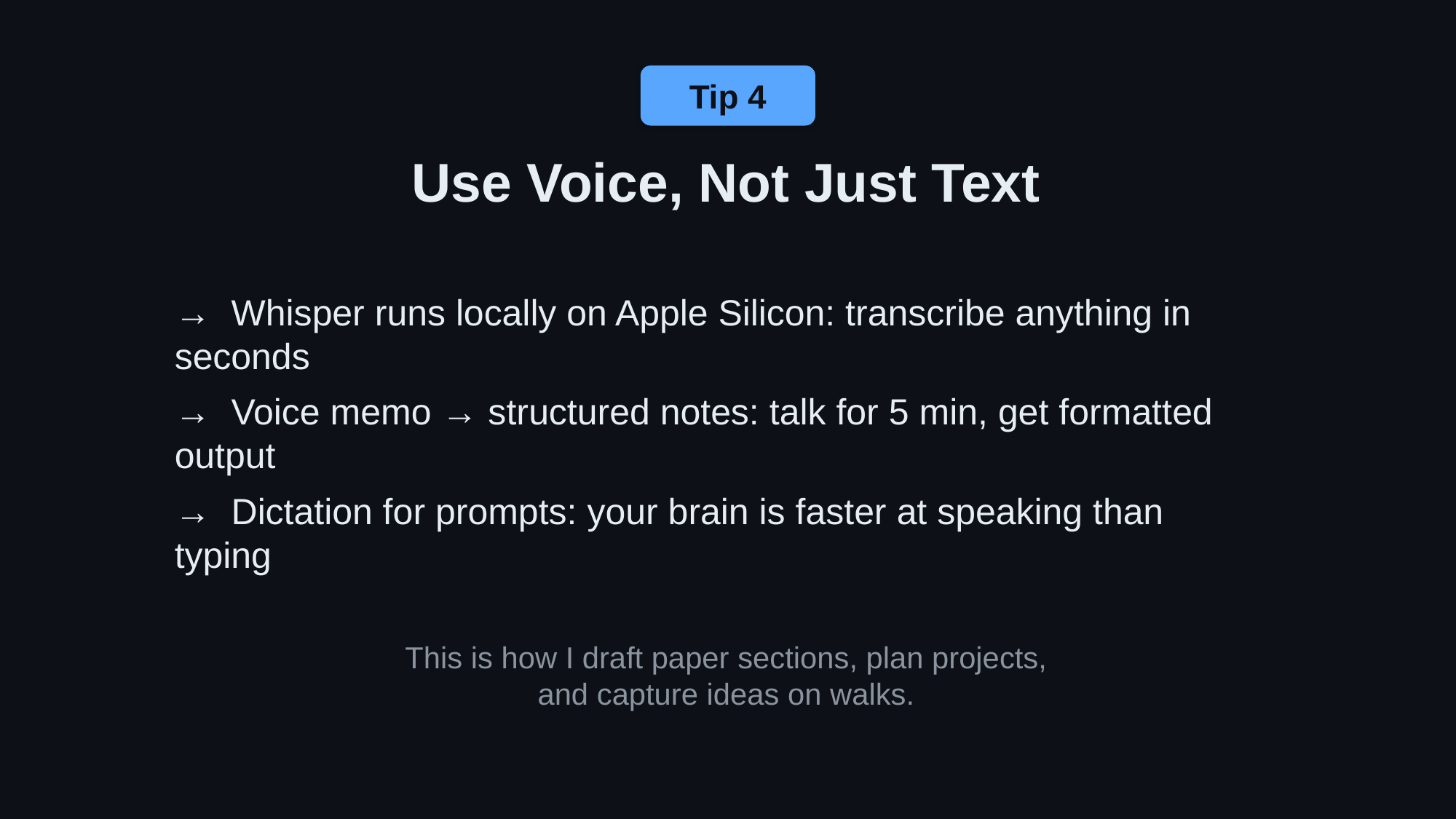

Tip 4
Use Voice, Not Just Text
→  Whisper runs locally on Apple Silicon: transcribe anything in seconds
→  Voice memo → structured notes: talk for 5 min, get formatted output
→  Dictation for prompts: your brain is faster at speaking than typing
This is how I draft paper sections, plan projects,
and capture ideas on walks.